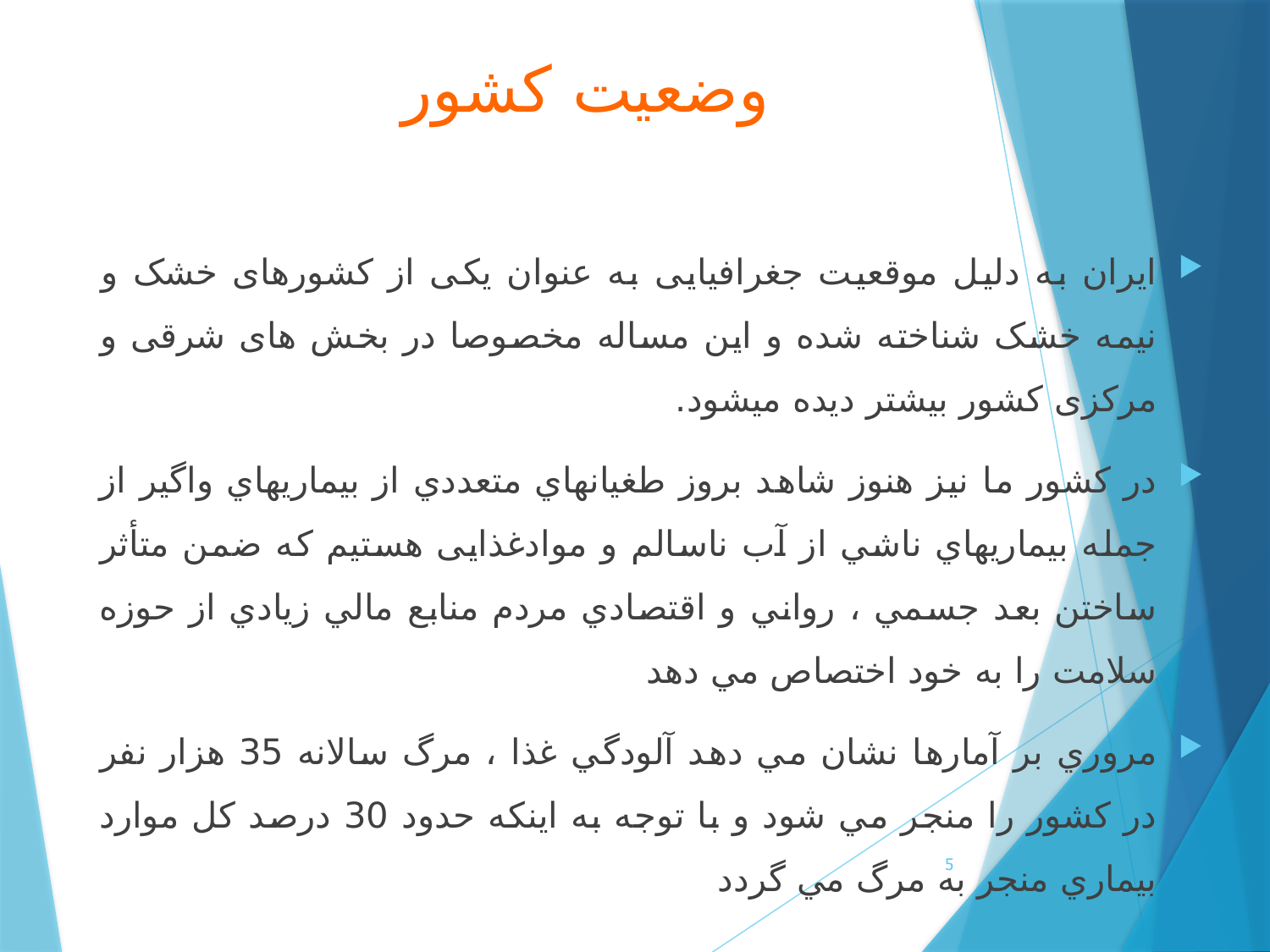

# وضعیت کشور
ایران به دلیل موقعیت جغرافیایی به عنوان یکی از کشورهای خشک و نیمه خشک شناخته شده و این مساله مخصوصا در بخش های شرقی و مرکزی کشور بیشتر دیده میشود.
در كشور ما نيز هنوز شاهد بروز طغيانهاي متعددي از بيماريهاي واگير از جمله بيماريهاي ناشي از آب ناسالم و موادغذایی هستيم كه ضمن متأثر ساختن بعد جسمي ، رواني و اقتصادي مردم منابع مالي زيادي از حوزه سلامت را به خود اختصاص مي دهد
مروري بر آمارها نشان مي دهد آلودگي غذا ، مرگ سالانه 35 هزار نفر در كشور را منجر مي شود و با توجه به اينكه حدود 30 درصد كل موارد بيماري منجر به مرگ مي گردد
5